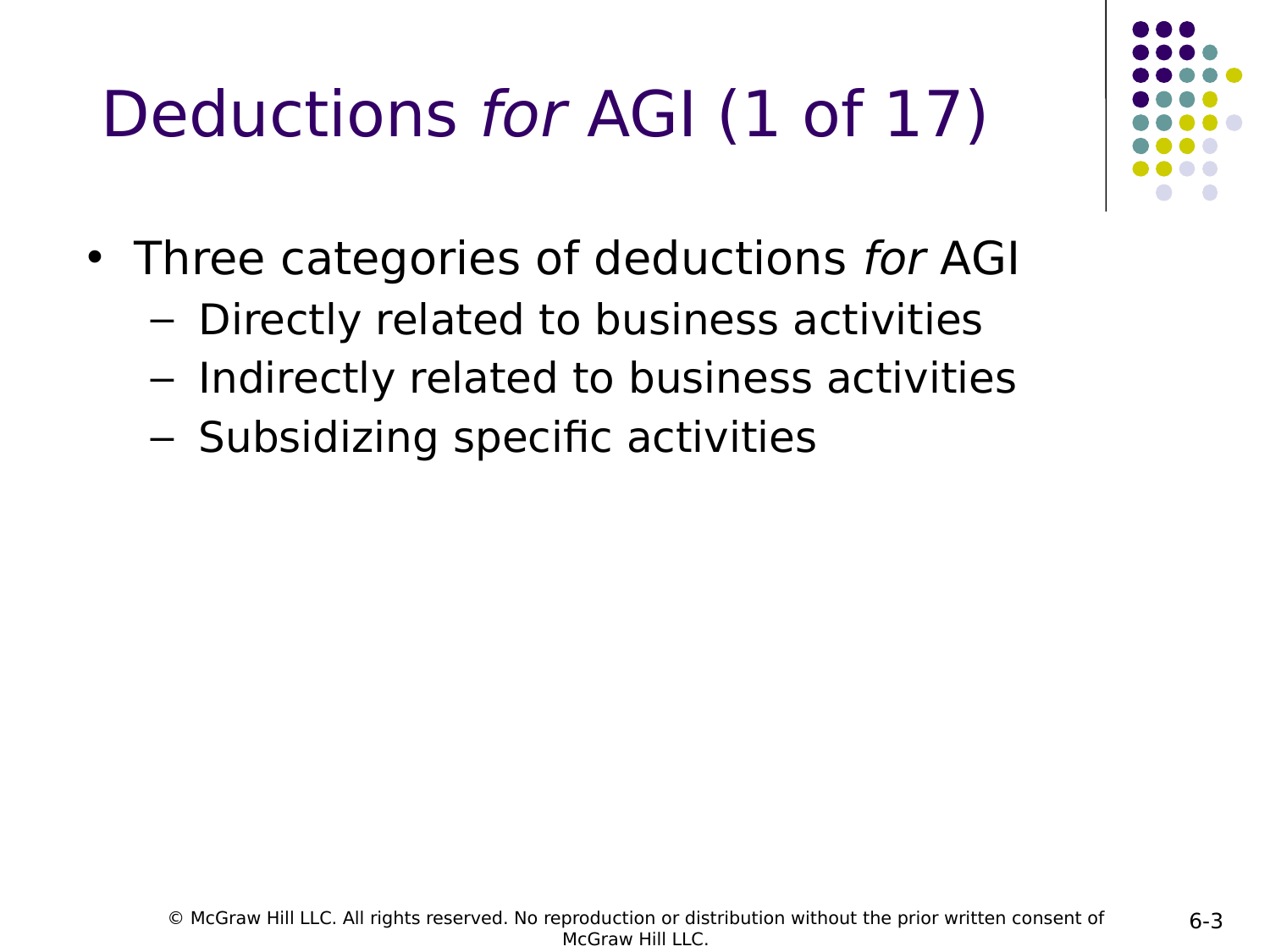

# Deductions for AGI (1 of 17)
Three categories of deductions for AGI
Directly related to business activities
Indirectly related to business activities
Subsidizing specific activities